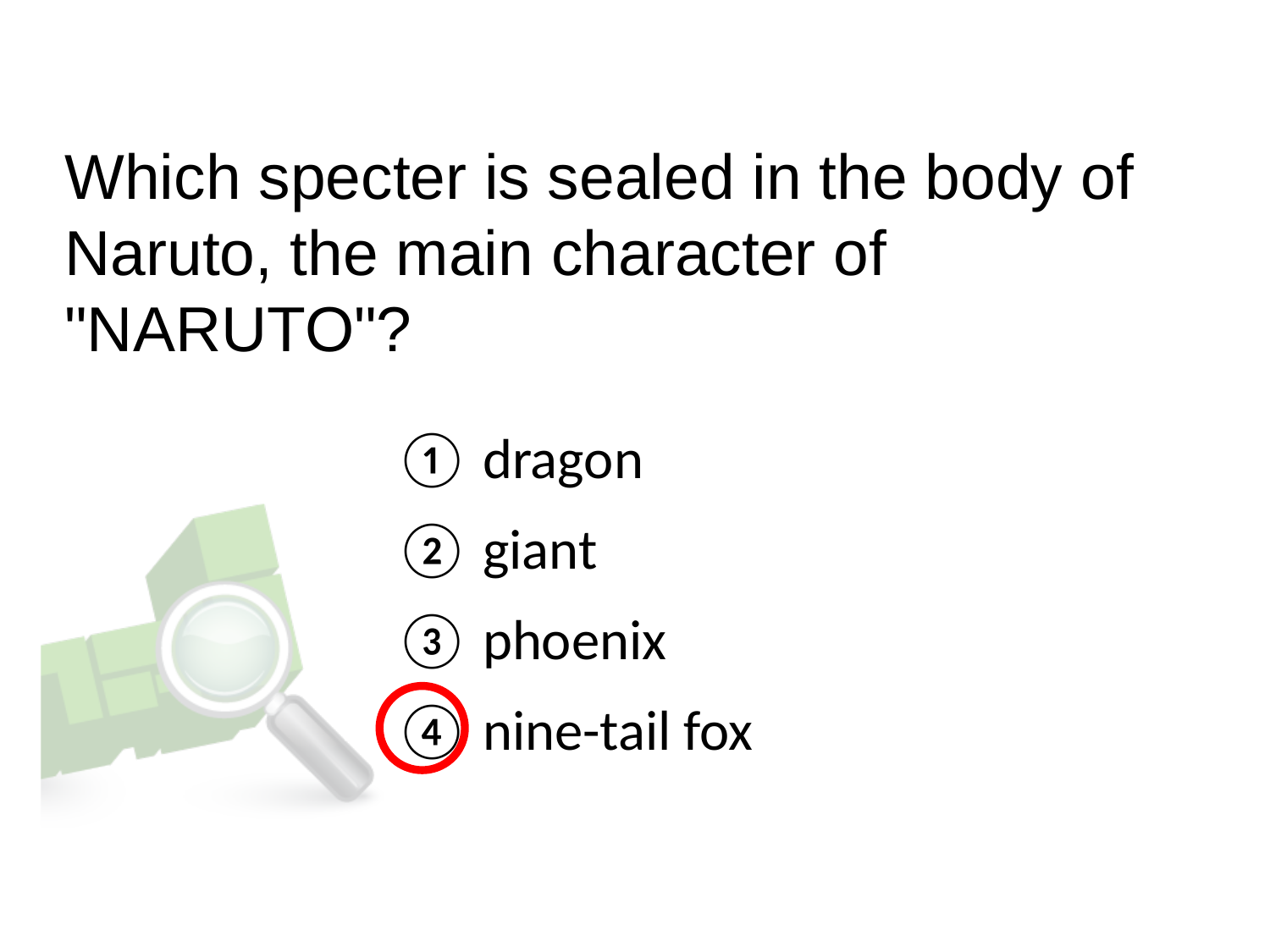

# Which specter is sealed in the body of Naruto, the main character of "NARUTO"?
① dragon
② giant
③ phoenix
④ nine-tail fox